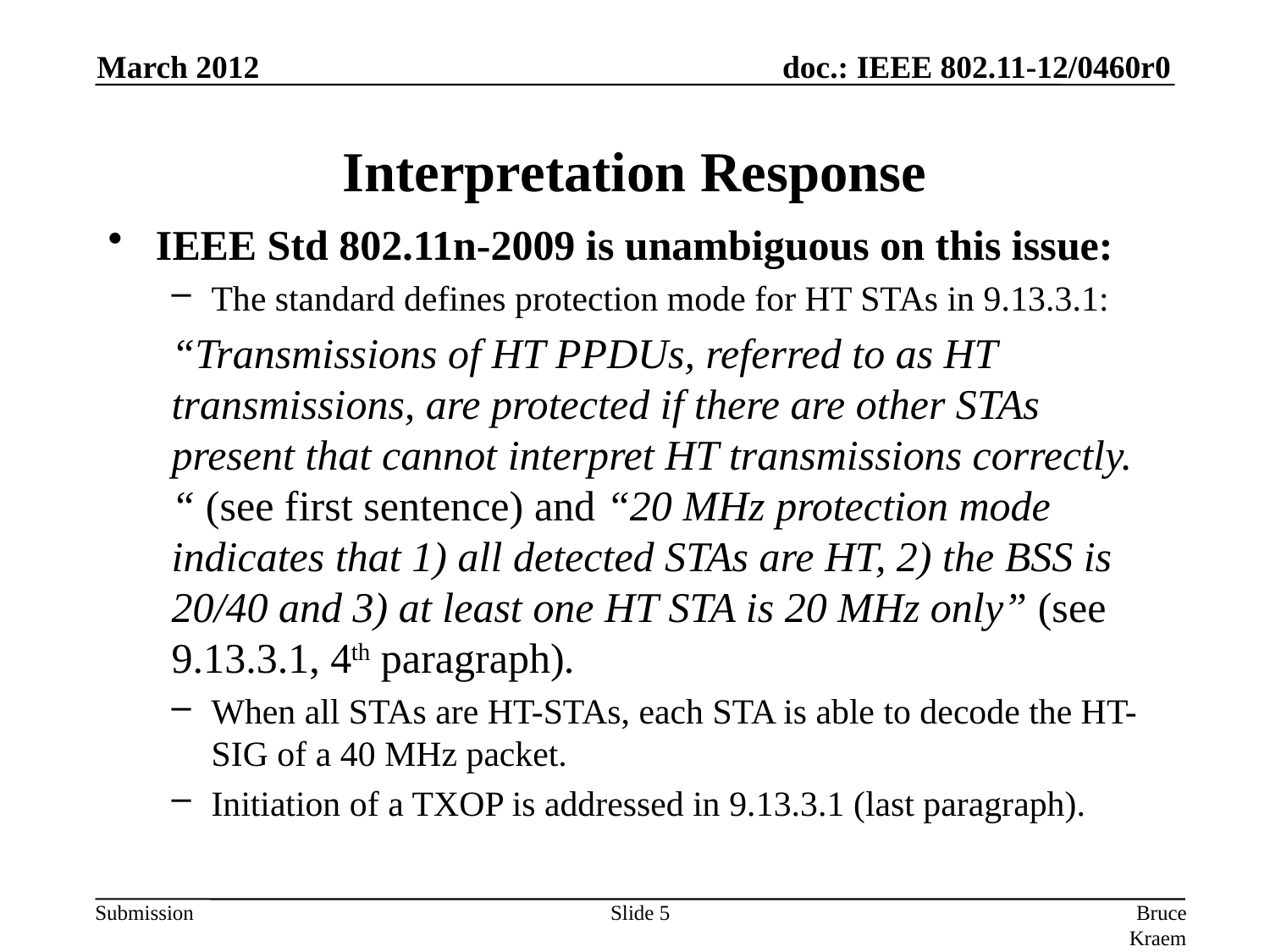

March 2012
# Interpretation Response
IEEE Std 802.11n-2009 is unambiguous on this issue:
The standard defines protection mode for HT STAs in 9.13.3.1:
“Transmissions of HT PPDUs, referred to as HT transmissions, are protected if there are other STAs present that cannot interpret HT transmissions correctly. “ (see first sentence) and “20 MHz protection mode indicates that 1) all detected STAs are HT, 2) the BSS is 20/40 and 3) at least one HT STA is 20 MHz only” (see 9.13.3.1, 4th paragraph).
When all STAs are HT-STAs, each STA is able to decode the HT-SIG of a 40 MHz packet.
Initiation of a TXOP is addressed in 9.13.3.1 (last paragraph).

Slide 5
Bruce Kraemer,  Marvell